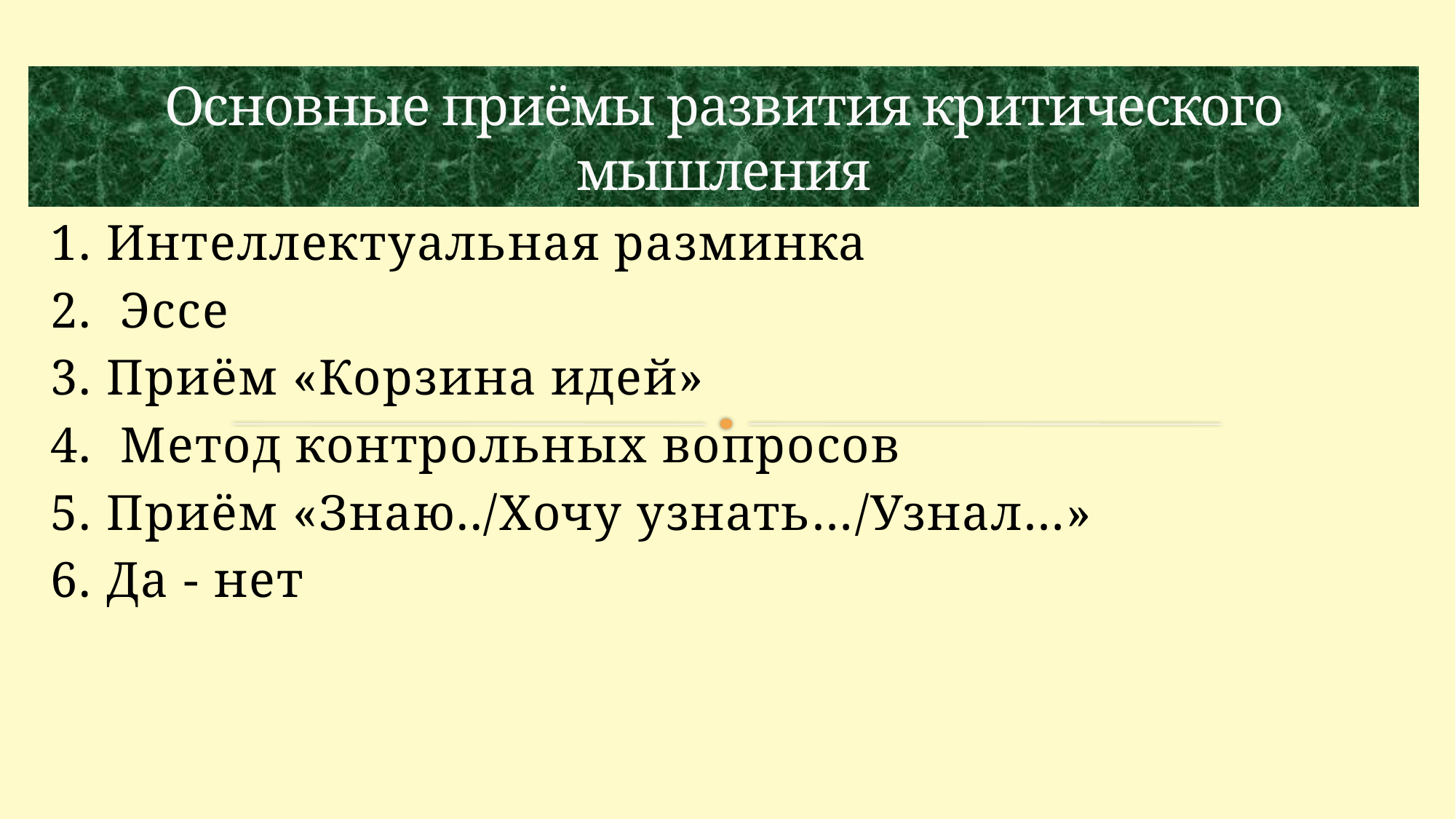

# Основные приёмы развития критического мышления
1. Интеллектуальная разминка
2.  Эссе
3. Приём «Корзина идей»
4.  Метод контрольных вопросов
5. Приём «Знаю../Хочу узнать…/Узнал…»
6. Да - нет